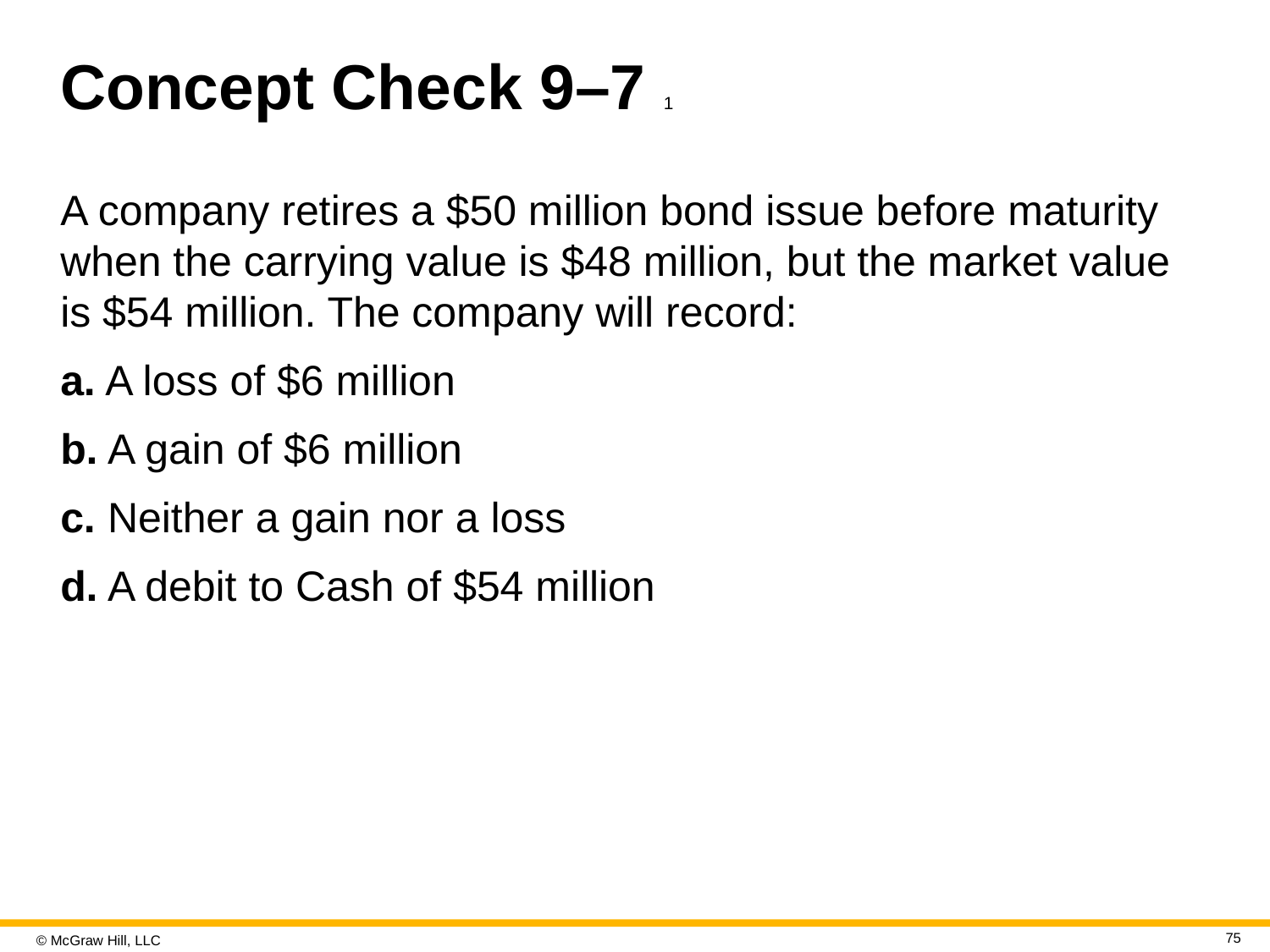

# Concept Check 9–7 1
A company retires a $50 million bond issue before maturity when the carrying value is $48 million, but the market value is $54 million. The company will record:
a. A loss of $6 million
b. A gain of $6 million
c. Neither a gain nor a loss
d. A debit to Cash of $54 million
75